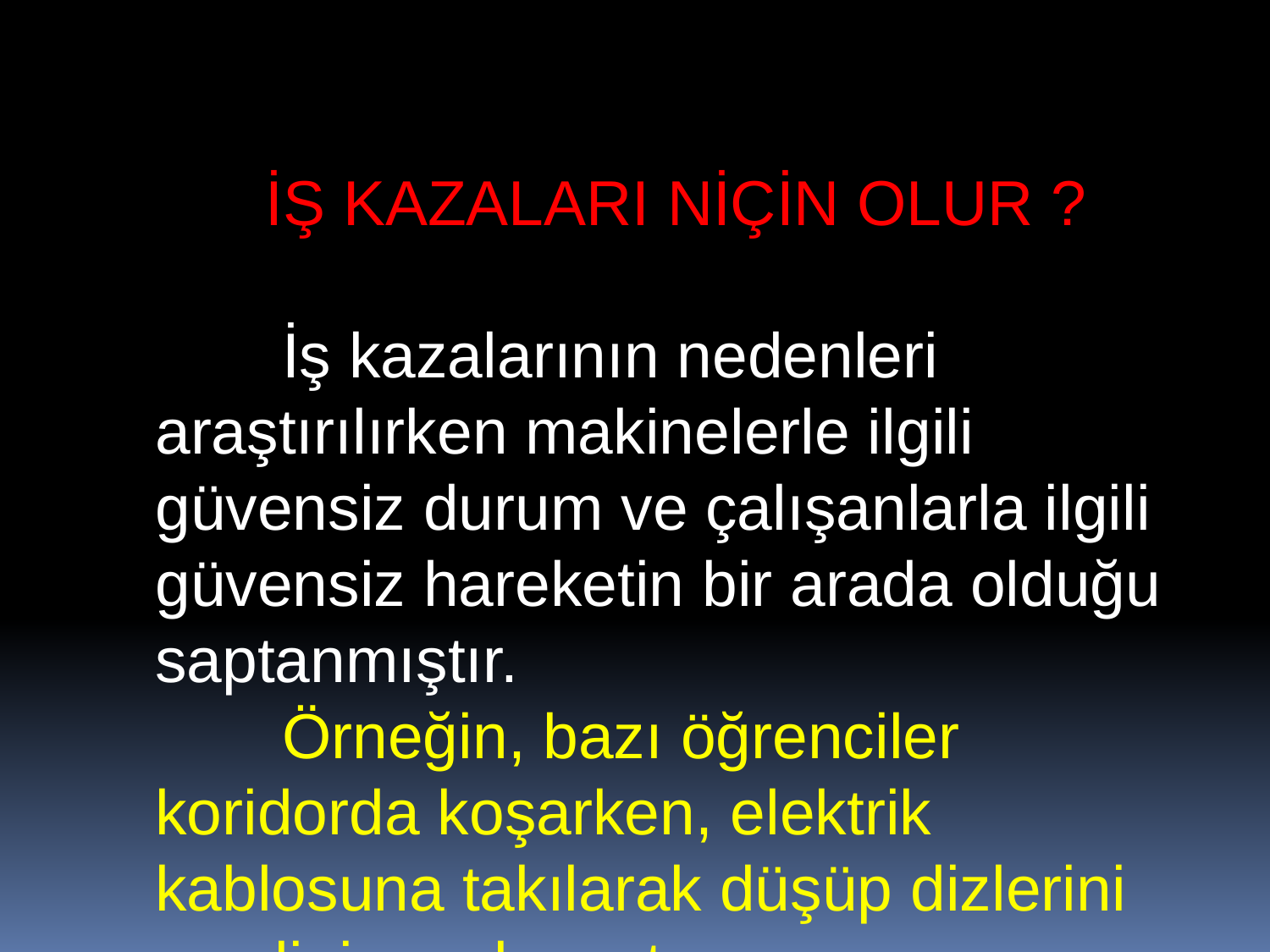

İŞ KAZALARI NİÇİN OLUR ?

	İş kazalarının nedenleri araştırılırken makinelerle ilgili güvensiz durum ve çalışanlarla ilgili güvensiz hareketin bir arada olduğu saptanmıştır.
	Örneğin, bazı öğrenciler koridorda koşarken, elektrik kablosuna takılarak düşüp dizlerini ve elini yaralamıştır.